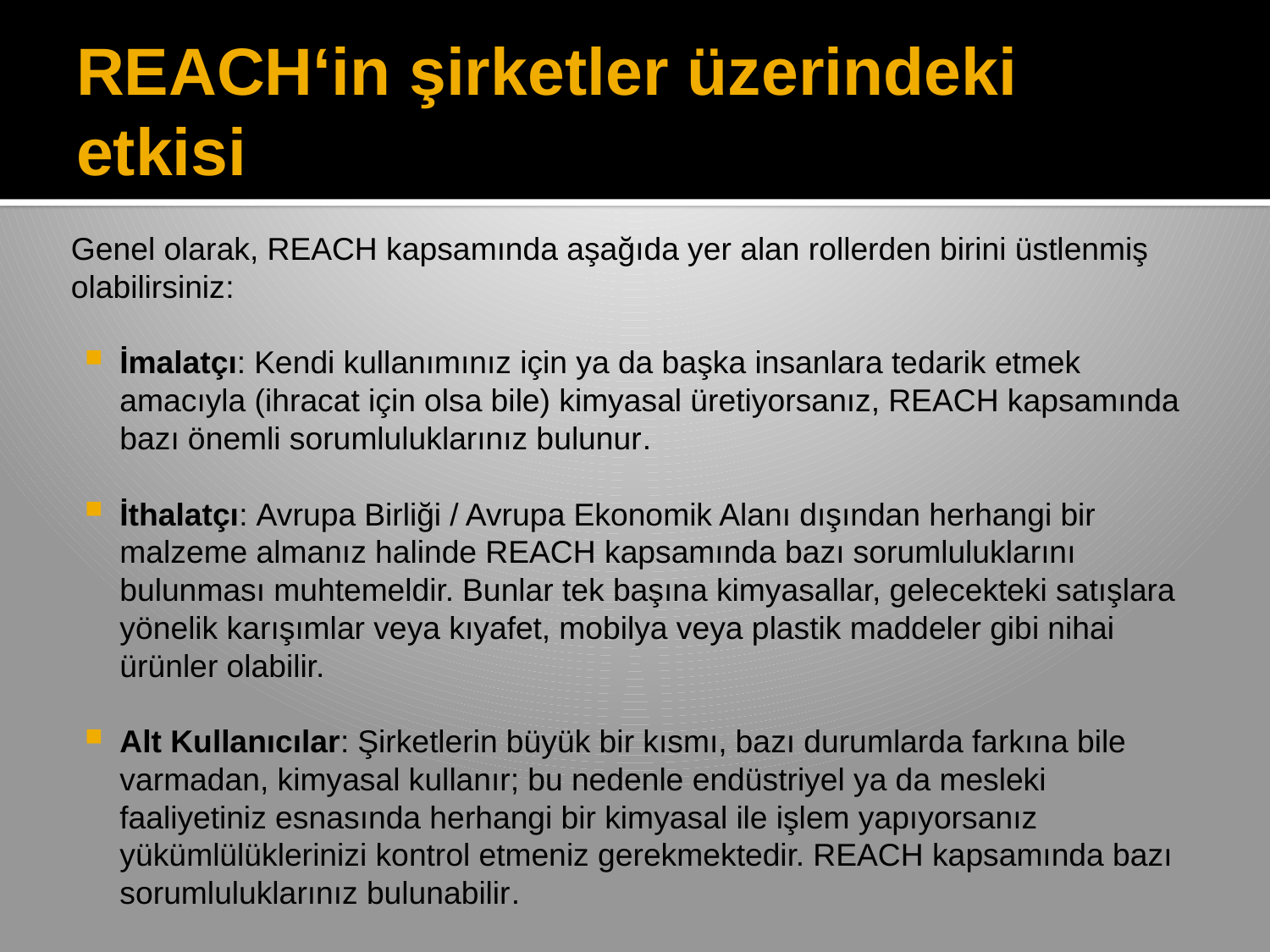

# REACH‘in şirketler üzerindeki etkisi
Genel olarak, REACH kapsamında aşağıda yer alan rollerden birini üstlenmiş olabilirsiniz:

İmalatçı: Kendi kullanımınız için ya da başka insanlara tedarik etmek amacıyla (ihracat için olsa bile) kimyasal üretiyorsanız, REACH kapsamında bazı önemli sorumluluklarınız bulunur.

İthalatçı: Avrupa Birliği / Avrupa Ekonomik Alanı dışından herhangi bir malzeme almanız halinde REACH kapsamında bazı sorumluluklarını bulunması muhtemeldir. Bunlar tek başına kimyasallar, gelecekteki satışlara yönelik karışımlar veya kıyafet, mobilya veya plastik maddeler gibi nihai ürünler olabilir.

Alt Kullanıcılar: Şirketlerin büyük bir kısmı, bazı durumlarda farkına bile varmadan, kimyasal kullanır; bu nedenle endüstriyel ya da mesleki faaliyetiniz esnasında herhangi bir kimyasal ile işlem yapıyorsanız yükümlülüklerinizi kontrol etmeniz gerekmektedir. REACH kapsamında bazı sorumluluklarınız bulunabilir.